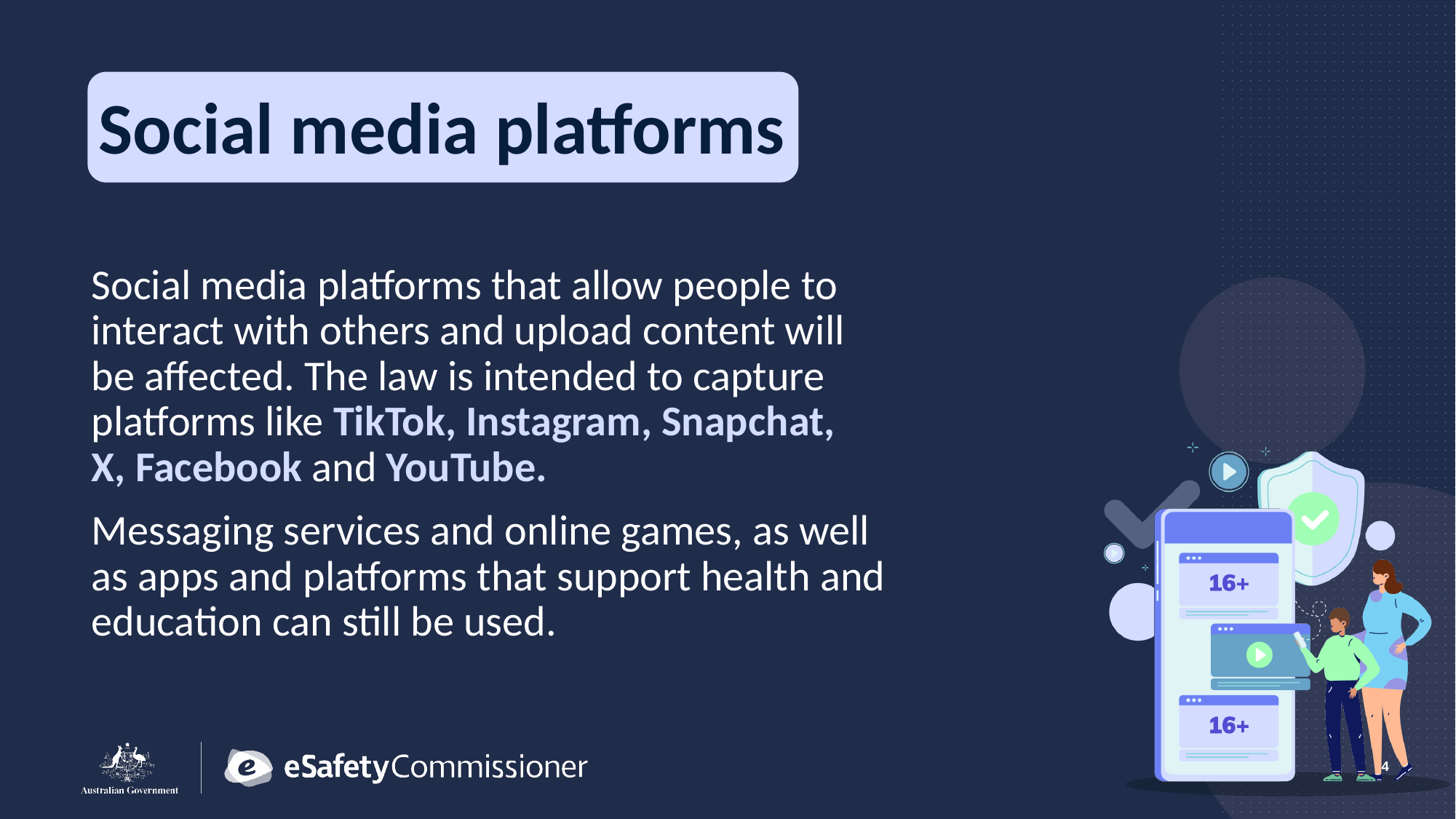

Social media platforms
Social media platforms that allow people to interact with others and upload content will be affected. The law is intended to capture platforms like TikTok, Instagram, Snapchat,
X, Facebook and YouTube.
Messaging services and online games, as well as apps and platforms that support health and education can still be used.